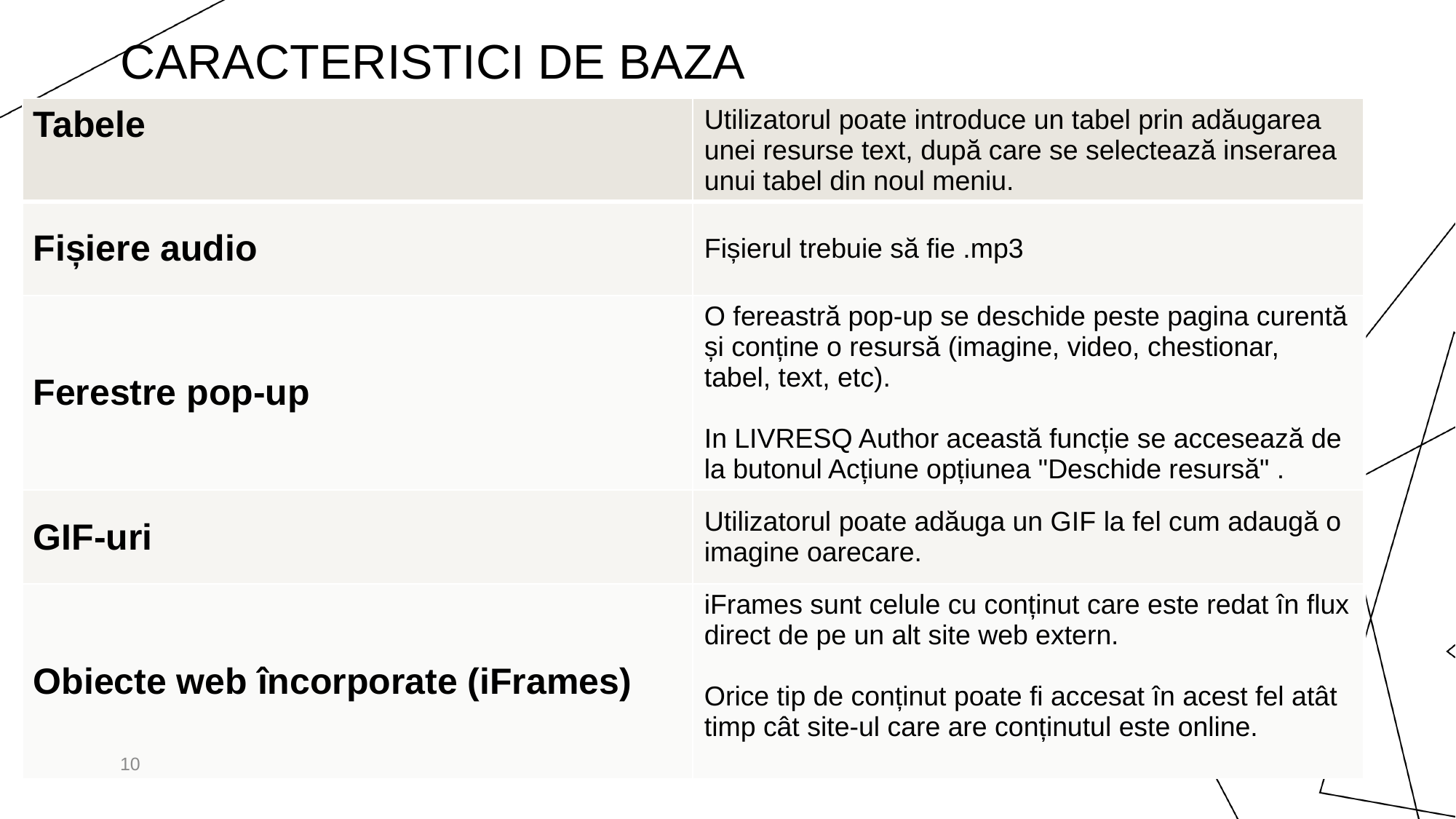

# Caracteristici de baza
| Tabele | Utilizatorul poate introduce un tabel prin adăugarea unei resurse text, după care se selectează inserarea unui tabel din noul meniu. |
| --- | --- |
| Fișiere audio | Fișierul trebuie să fie .mp3 |
| Ferestre pop-up | O fereastră pop-up se deschide peste pagina curentă și conține o resursă (imagine, video, chestionar, tabel, text, etc).   In LIVRESQ Author această funcție se accesează de la butonul Acțiune opțiunea "Deschide resursă" . |
| GIF-uri | Utilizatorul poate adăuga un GIF la fel cum adaugă o imagine oarecare. |
| Obiecte web încorporate (iFrames) | iFrames sunt celule cu conținut care este redat în flux direct de pe un alt site web extern.   Orice tip de conținut poate fi accesat în acest fel atât timp cât site-ul care are conținutul este online. |
10